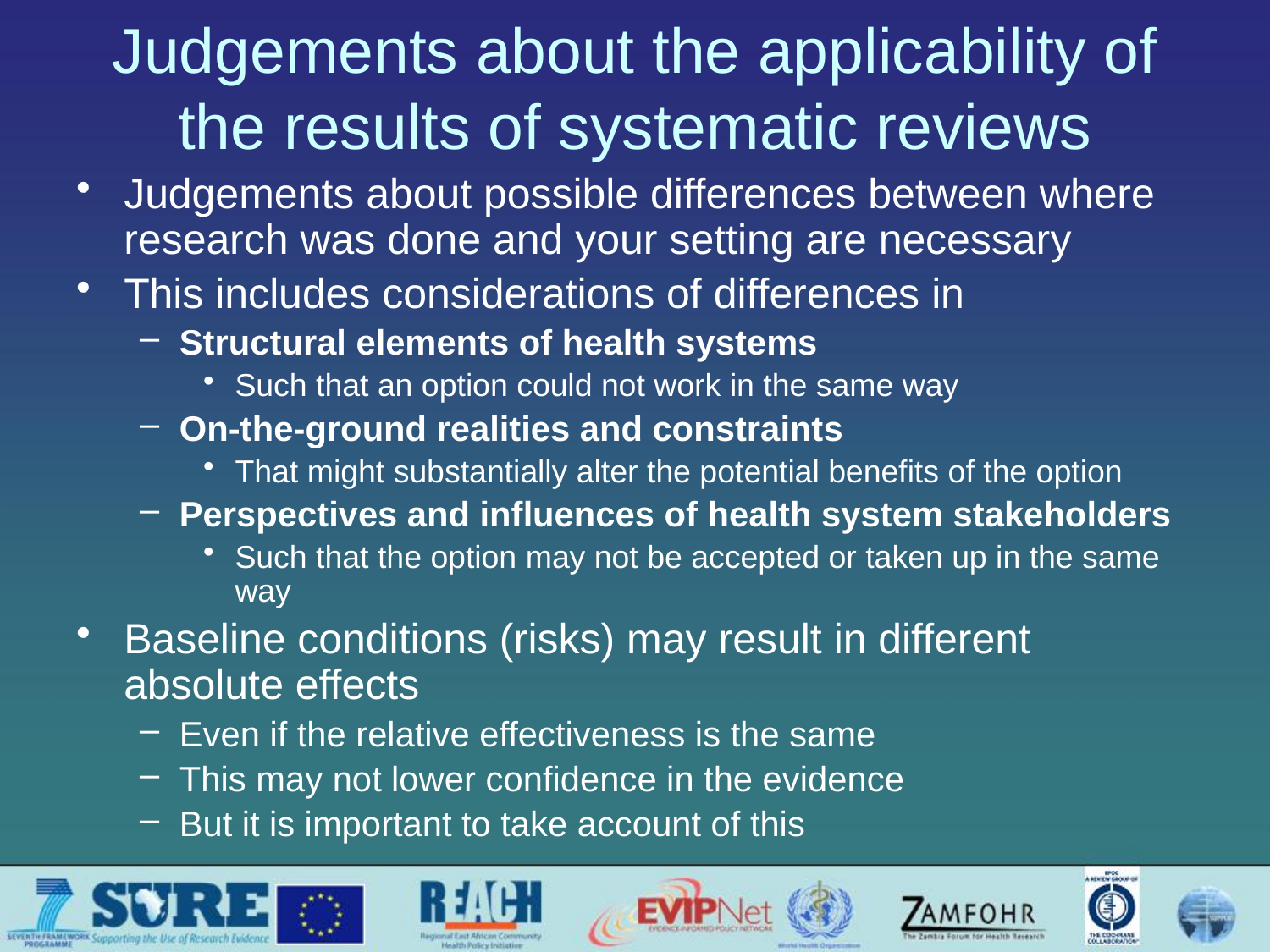

# Judgements about the applicability of the results of systematic reviews
Judgements about possible differences between where research was done and your setting are necessary
This includes considerations of differences in
Structural elements of health systems
Such that an option could not work in the same way
On-the-ground realities and constraints
That might substantially alter the potential benefits of the option
Perspectives and influences of health system stakeholders
Such that the option may not be accepted or taken up in the same way
Baseline conditions (risks) may result in different absolute effects
Even if the relative effectiveness is the same
This may not lower confidence in the evidence
But it is important to take account of this